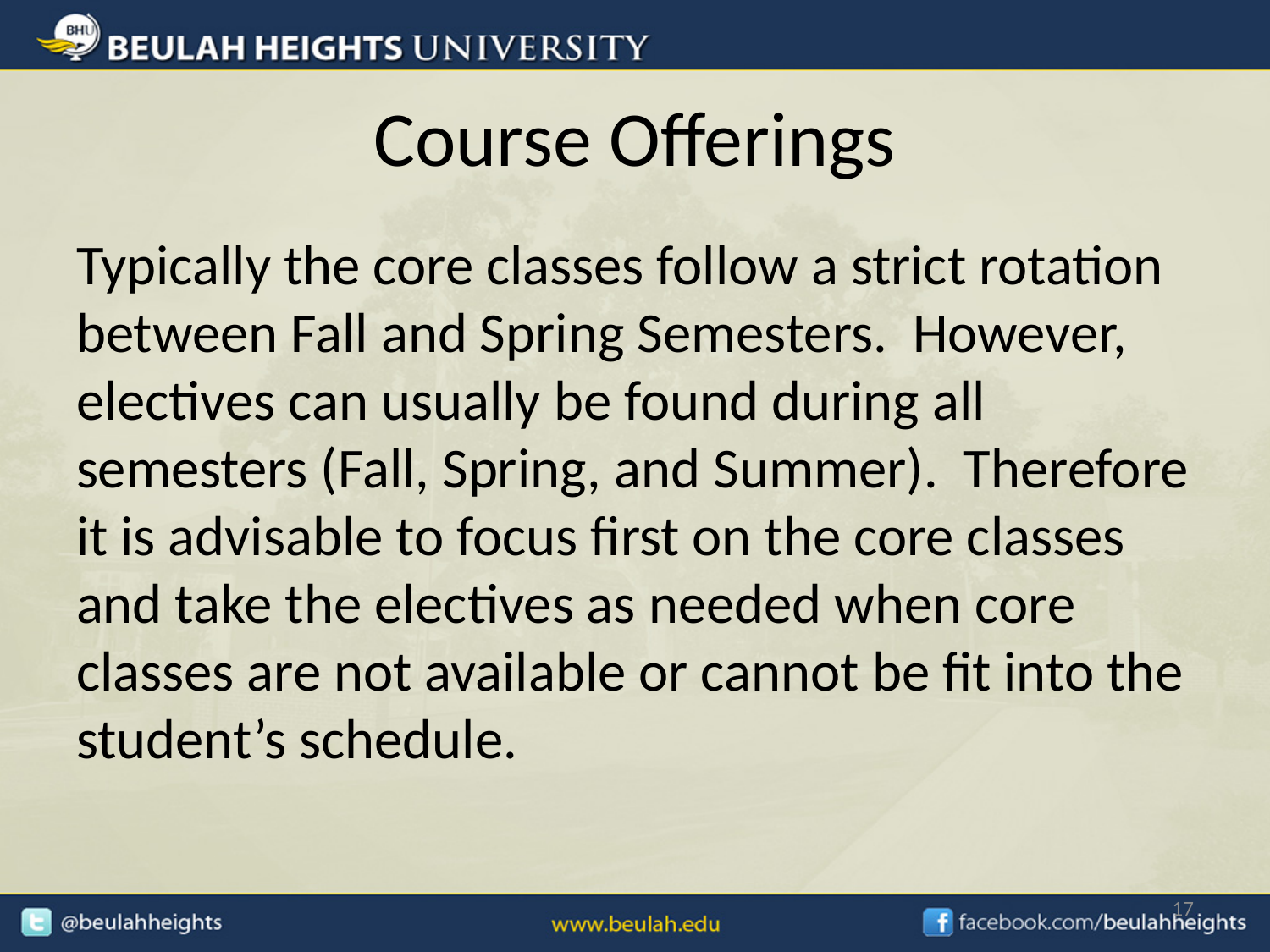

# Course Offerings
Typically the core classes follow a strict rotation between Fall and Spring Semesters.  However, electives can usually be found during all semesters (Fall, Spring, and Summer).  Therefore it is advisable to focus first on the core classes and take the electives as needed when core classes are not available or cannot be fit into the student’s schedule.
17